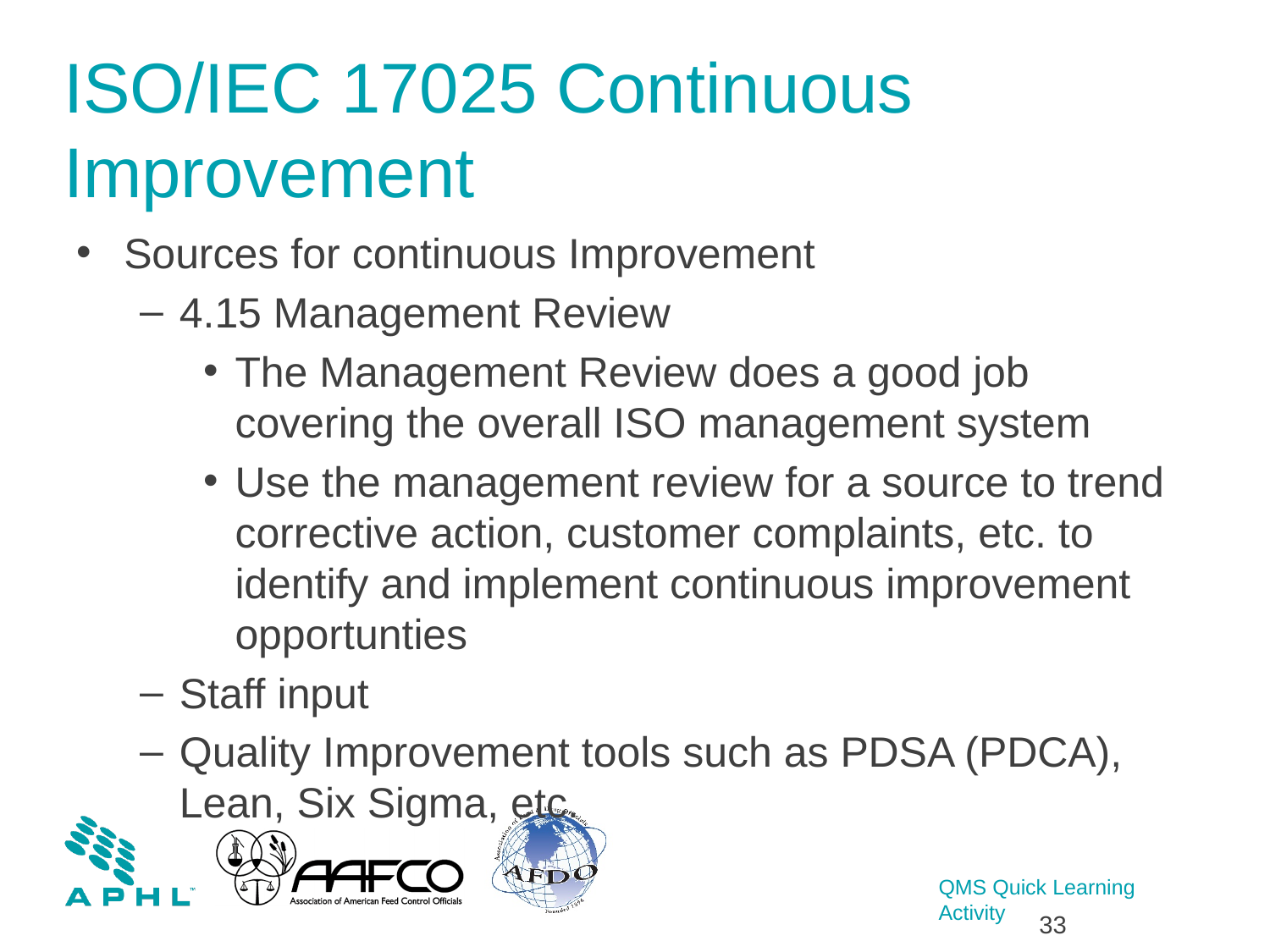

# ISO/IEC 17025 Continuous Improvement
Sources for continuous Improvement
4.15 Management Review
The Management Review does a good job covering the overall ISO management system
Use the management review for a source to trend corrective action, customer complaints, etc. to identify and implement continuous improvement opportunties
Staff input
Quality Improvement tools such as PDSA (PDCA), Lean, Six Sigma, etc.